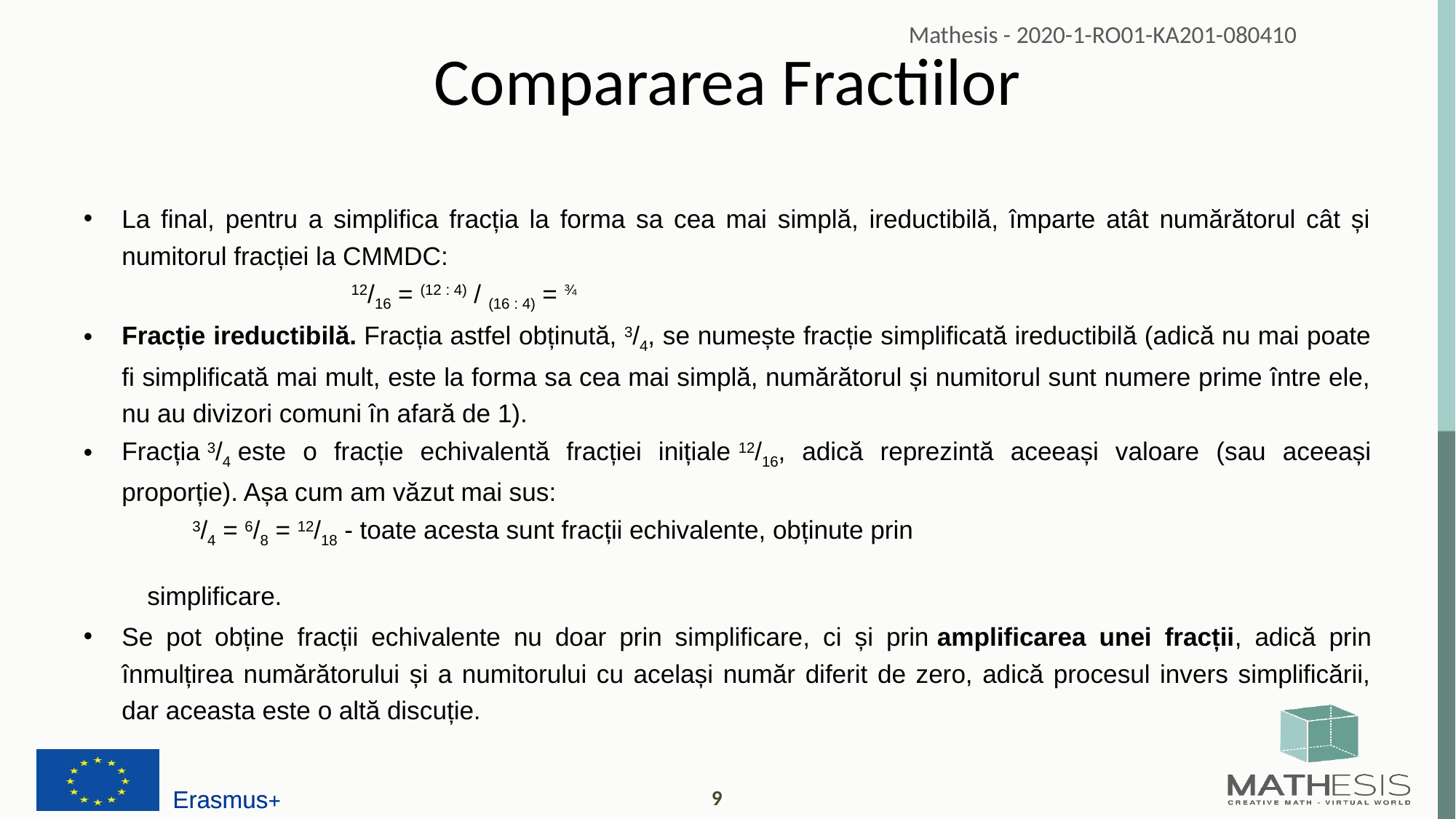

# Compararea Fractiilor
La final, pentru a simplifica fracția la forma sa cea mai simplă, ireductibilă, împarte atât numărătorul cât și numitorul fracției la CMMDC:
                                                                12/16 = (12 : 4) / (16 : 4) = ¾
Fracție ireductibilă. Fracția astfel obținută, 3/4, se numește fracție simplificată ireductibilă (adică nu mai poate fi simplificată mai mult, este la forma sa cea mai simplă, numărătorul și numitorul sunt numere prime între ele, nu au divizori comuni în afară de 1).
Fracția 3/4 este o fracție echivalentă fracției inițiale 12/16, adică reprezintă aceeași valoare (sau aceeași proporție). Așa cum am văzut mai sus:
                          3/4 = 6/8 = 12/18 - toate acesta sunt fracții echivalente, obținute prin
     simplificare.
Se pot obține fracții echivalente nu doar prin simplificare, ci și prin amplificarea unei fracții, adică prin înmulțirea numărătorului și a numitorului cu același număr diferit de zero, adică procesul invers simplificării, dar aceasta este o altă discuție.